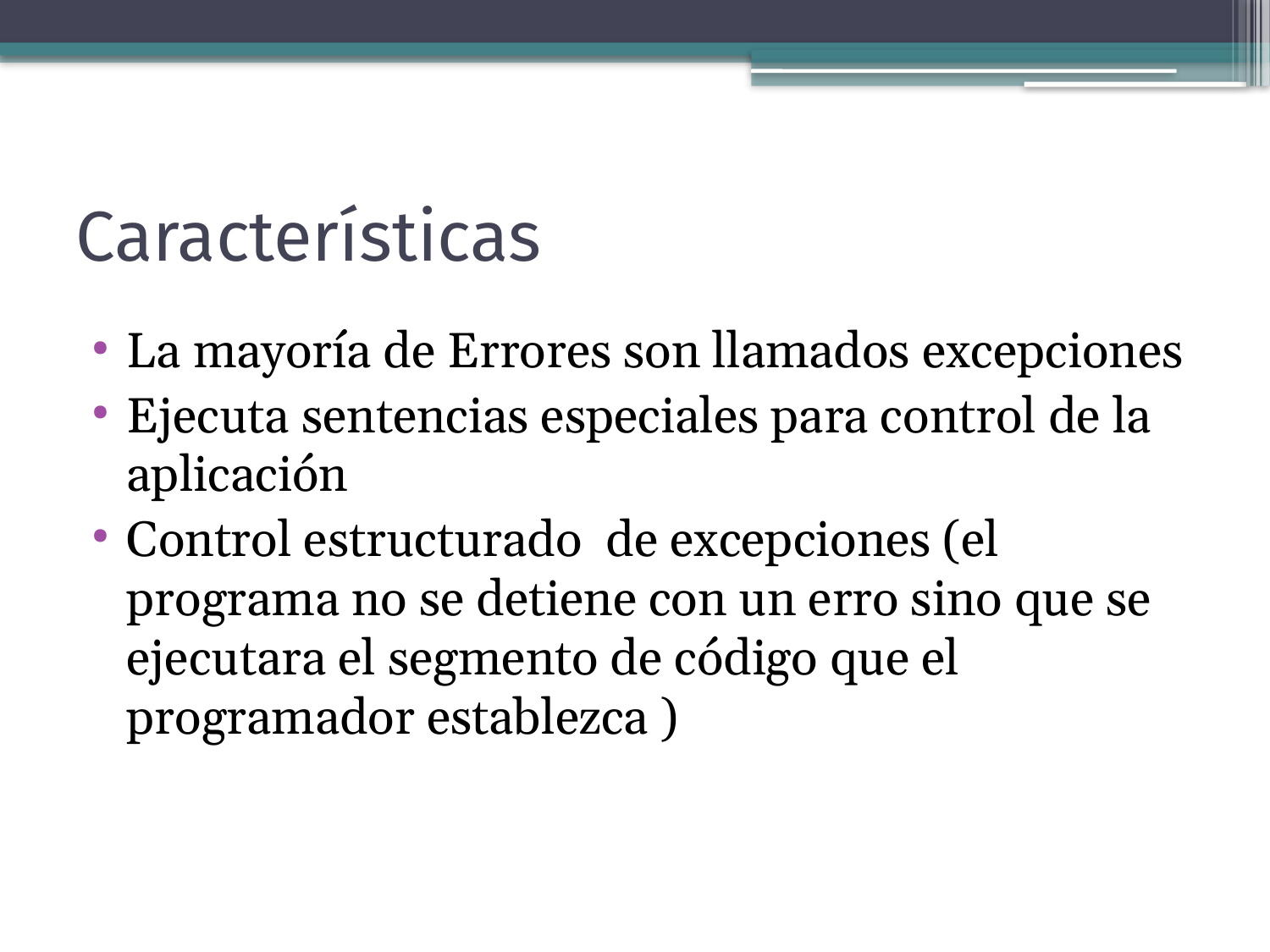

# Características
La mayoría de Errores son llamados excepciones
Ejecuta sentencias especiales para control de la aplicación
Control estructurado  de excepciones (el programa no se detiene con un erro sino que se ejecutara el segmento de código que el programador establezca )